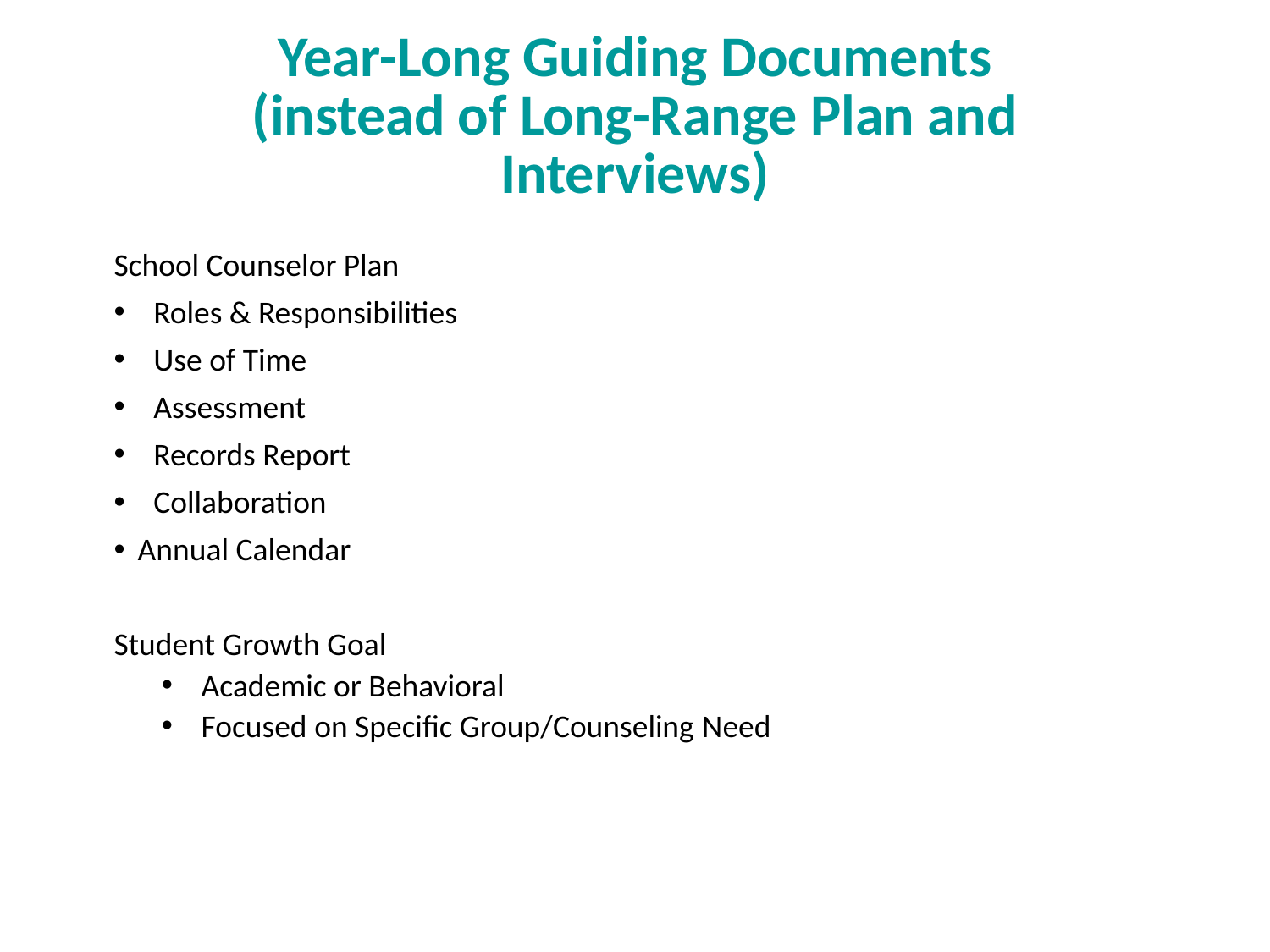

# Year-Long Guiding Documents (instead of Long-Range Plan and Interviews)
School Counselor Plan
Roles & Responsibilities
Use of Time
Assessment
Records Report
Collaboration
Annual Calendar

Student Growth Goal
Academic or Behavioral
Focused on Specific Group/Counseling Need